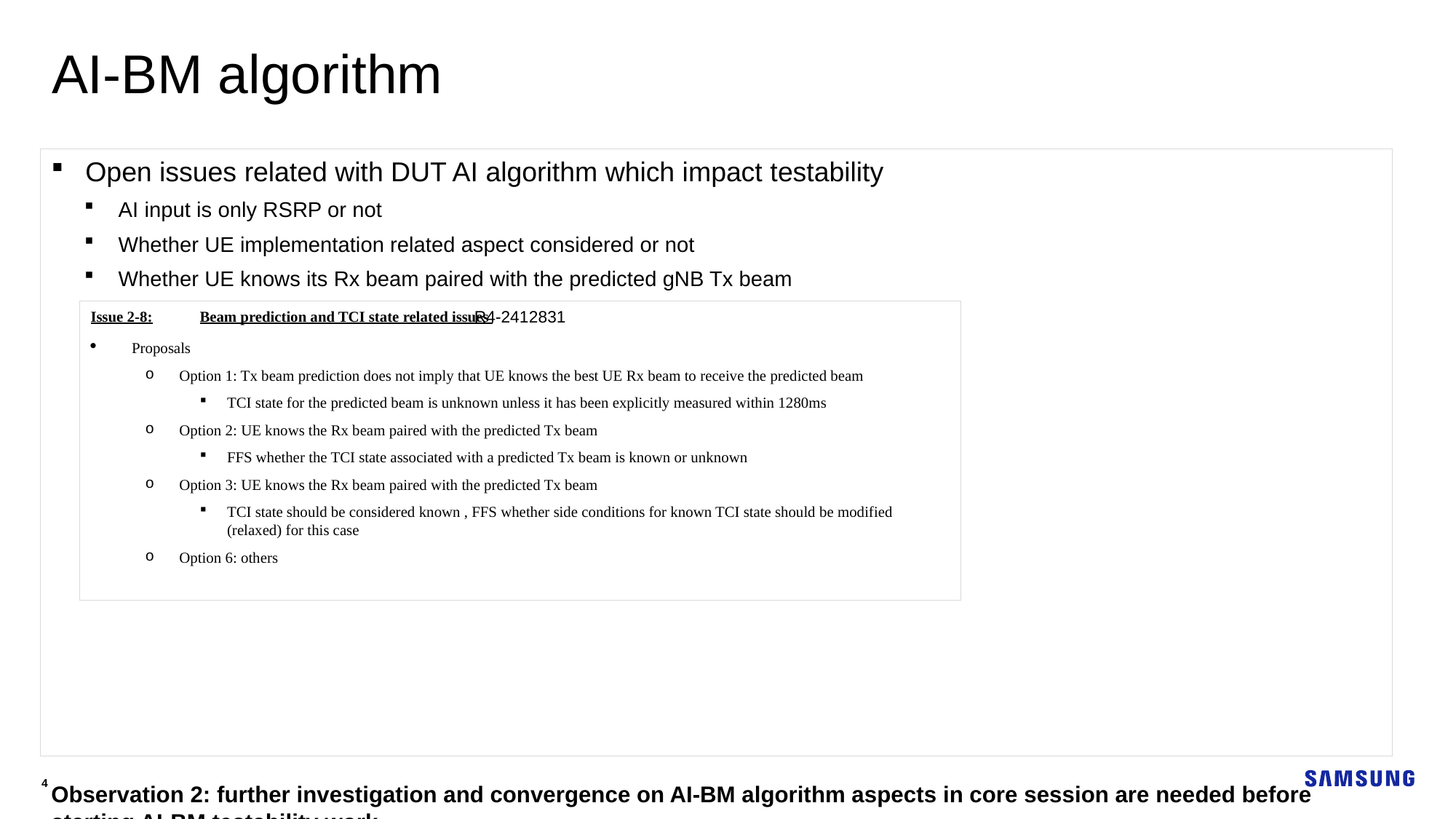

AI-BM algorithm
Open issues related with DUT AI algorithm which impact testability
AI input is only RSRP or not
Whether UE implementation related aspect considered or not
Whether UE knows its Rx beam paired with the predicted gNB Tx beam

Observation 2: further investigation and convergence on AI-BM algorithm aspects in core session are needed before starting AI-BM testability work

Issue 2-8:	Beam prediction and TCI state related issues
Proposals
Option 1: Tx beam prediction does not imply that UE knows the best UE Rx beam to receive the predicted beam
TCI state for the predicted beam is unknown unless it has been explicitly measured within 1280ms
Option 2: UE knows the Rx beam paired with the predicted Tx beam
FFS whether the TCI state associated with a predicted Tx beam is known or unknown
Option 3: UE knows the Rx beam paired with the predicted Tx beam
TCI state should be considered known , FFS whether side conditions for known TCI state should be modified (relaxed) for this case
Option 6: others

R4-2412831